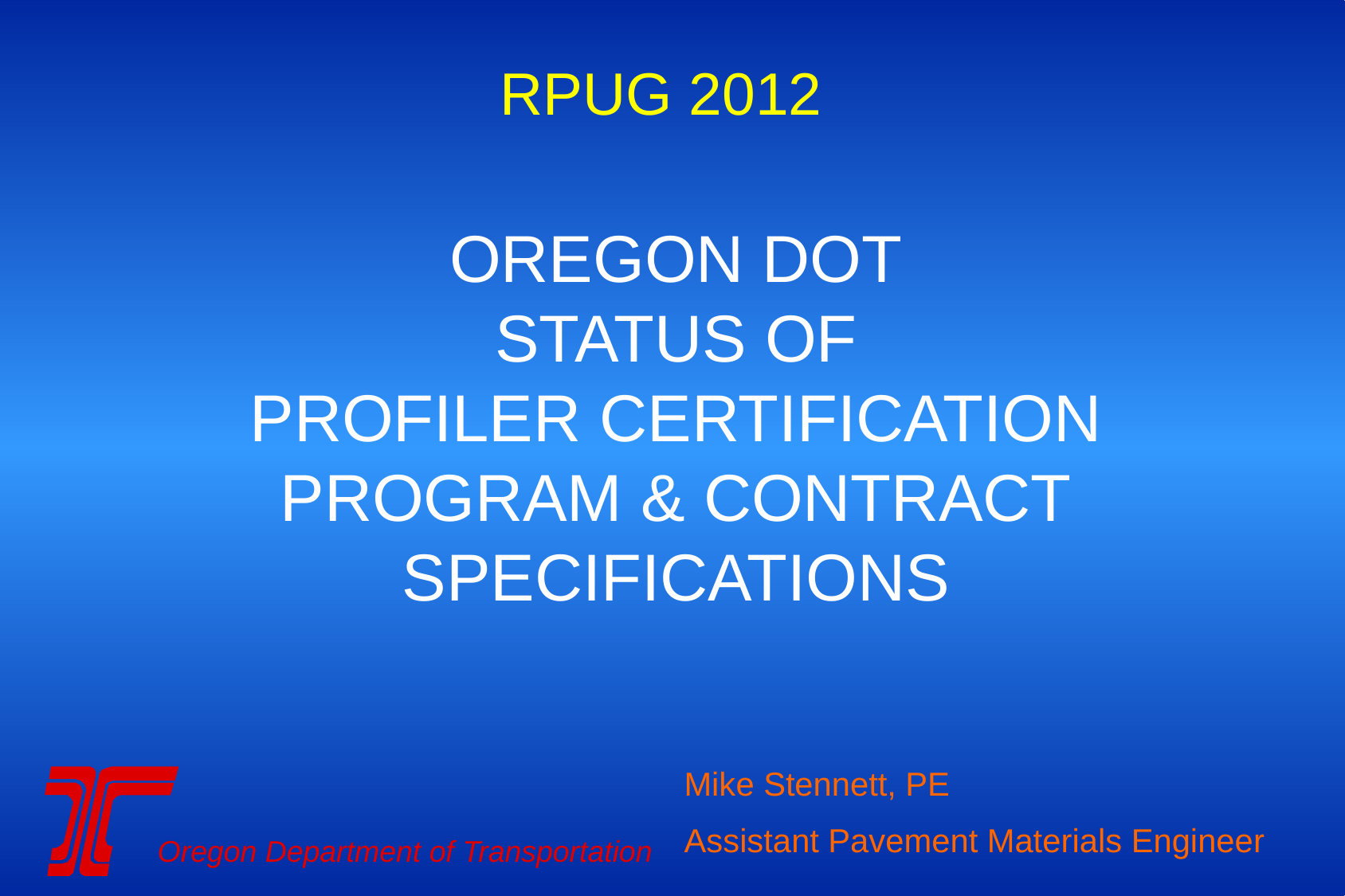

RPUG 2012
# OREGON DOT STATUS OF PROFILER CERTIFICATION PROGRAM & CONTRACT SPECIFICATIONS
Mike Stennett, PE
Assistant Pavement Materials Engineer